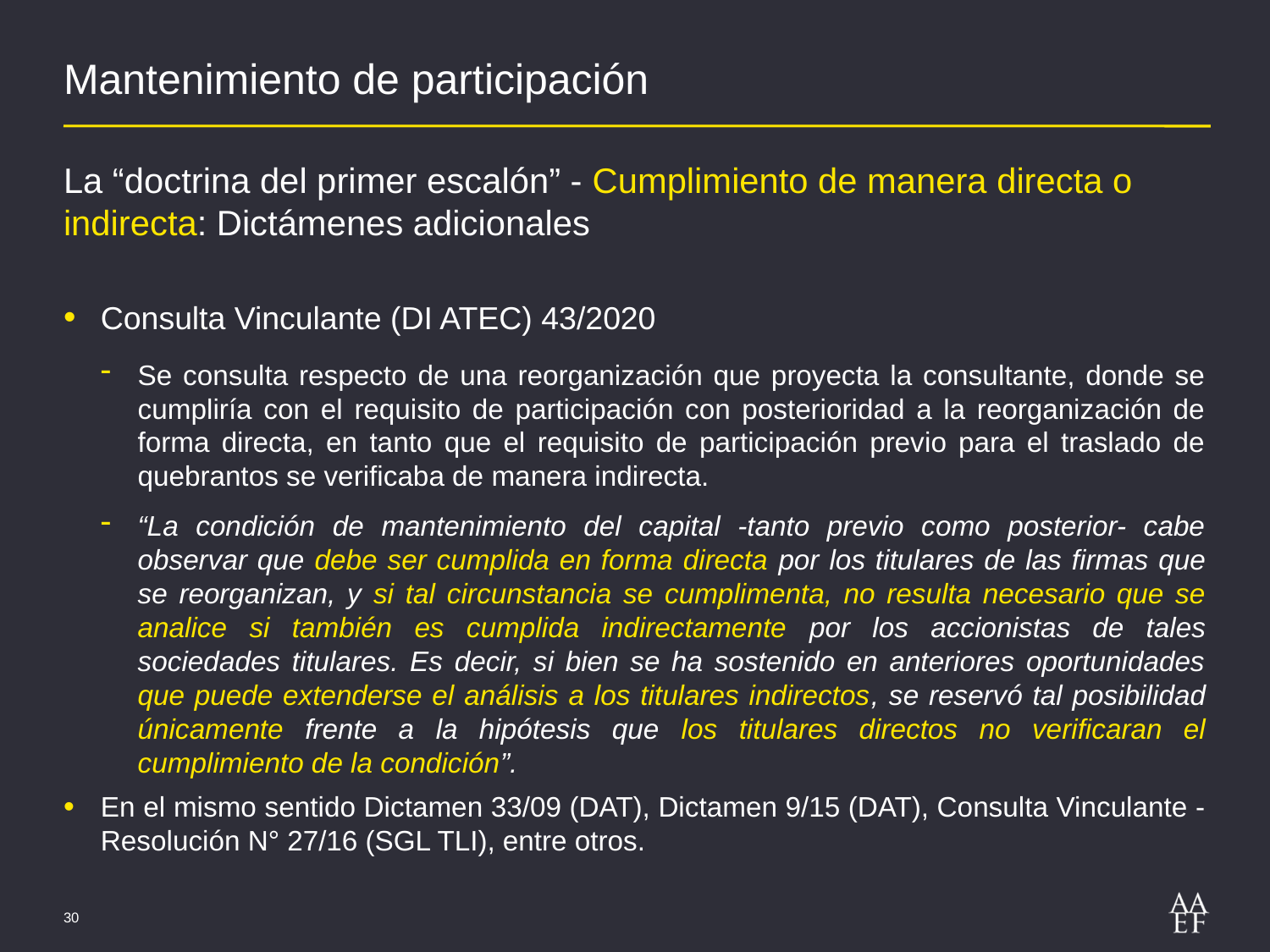

# Mantenimiento de participación
La “doctrina del primer escalón” - Cumplimiento de manera directa o indirecta: Dictámenes adicionales

Consulta Vinculante (DI ATEC) 43/2020
Se consulta respecto de una reorganización que proyecta la consultante, donde se cumpliría con el requisito de participación con posterioridad a la reorganización de forma directa, en tanto que el requisito de participación previo para el traslado de quebrantos se verificaba de manera indirecta.
“La condición de mantenimiento del capital -tanto previo como posterior- cabe observar que debe ser cumplida en forma directa por los titulares de las firmas que se reorganizan, y si tal circunstancia se cumplimenta, no resulta necesario que se analice si también es cumplida indirectamente por los accionistas de tales sociedades titulares. Es decir, si bien se ha sostenido en anteriores oportunidades que puede extenderse el análisis a los titulares indirectos, se reservó tal posibilidad únicamente frente a la hipótesis que los titulares directos no verificaran el cumplimiento de la condición”.
En el mismo sentido Dictamen 33/09 (DAT), Dictamen 9/15 (DAT), Consulta Vinculante - Resolución N° 27/16 (SGL TLI), entre otros.

30